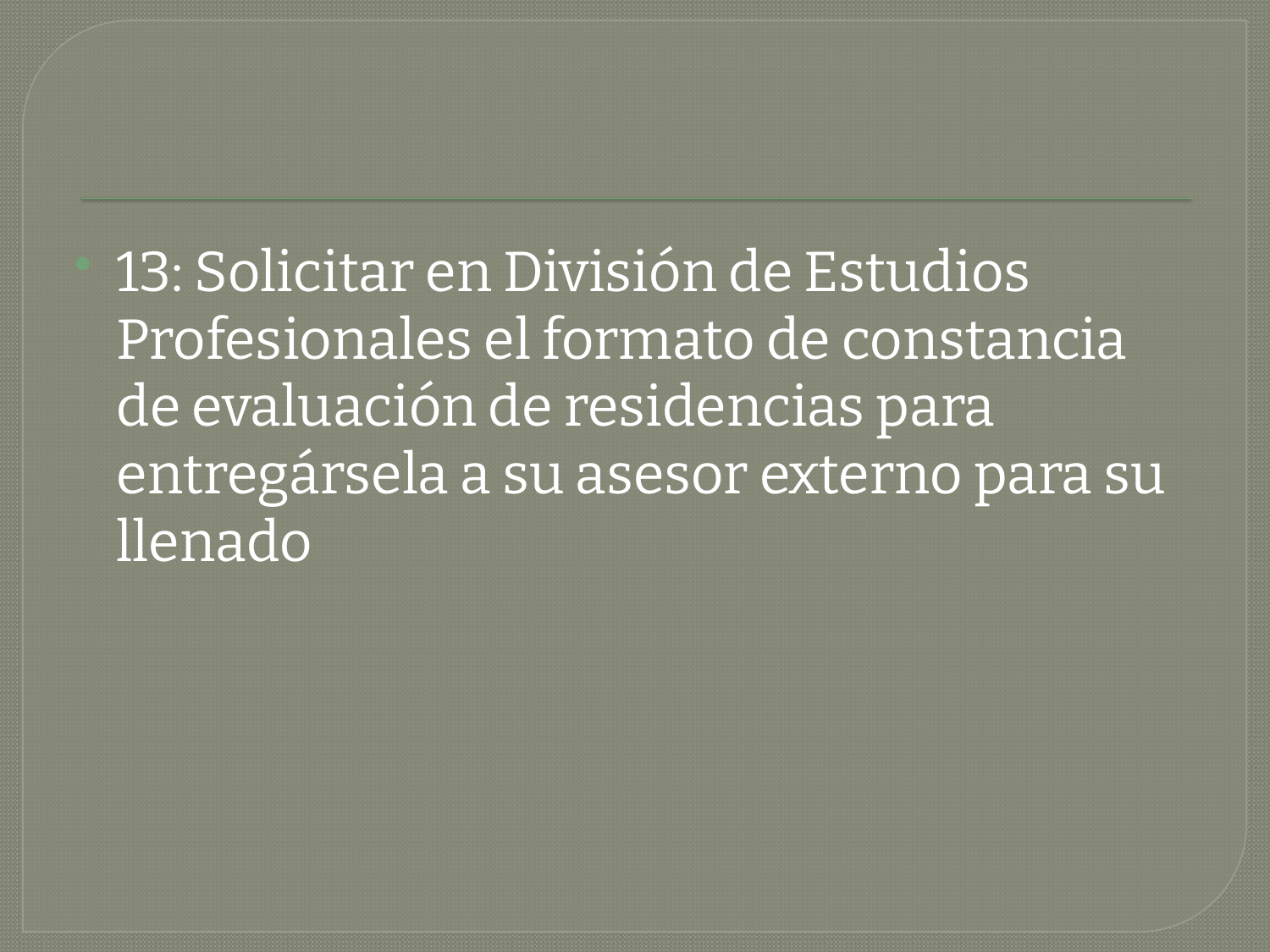

#
13: Solicitar en División de Estudios Profesionales el formato de constancia de evaluación de residencias para entregársela a su asesor externo para su llenado